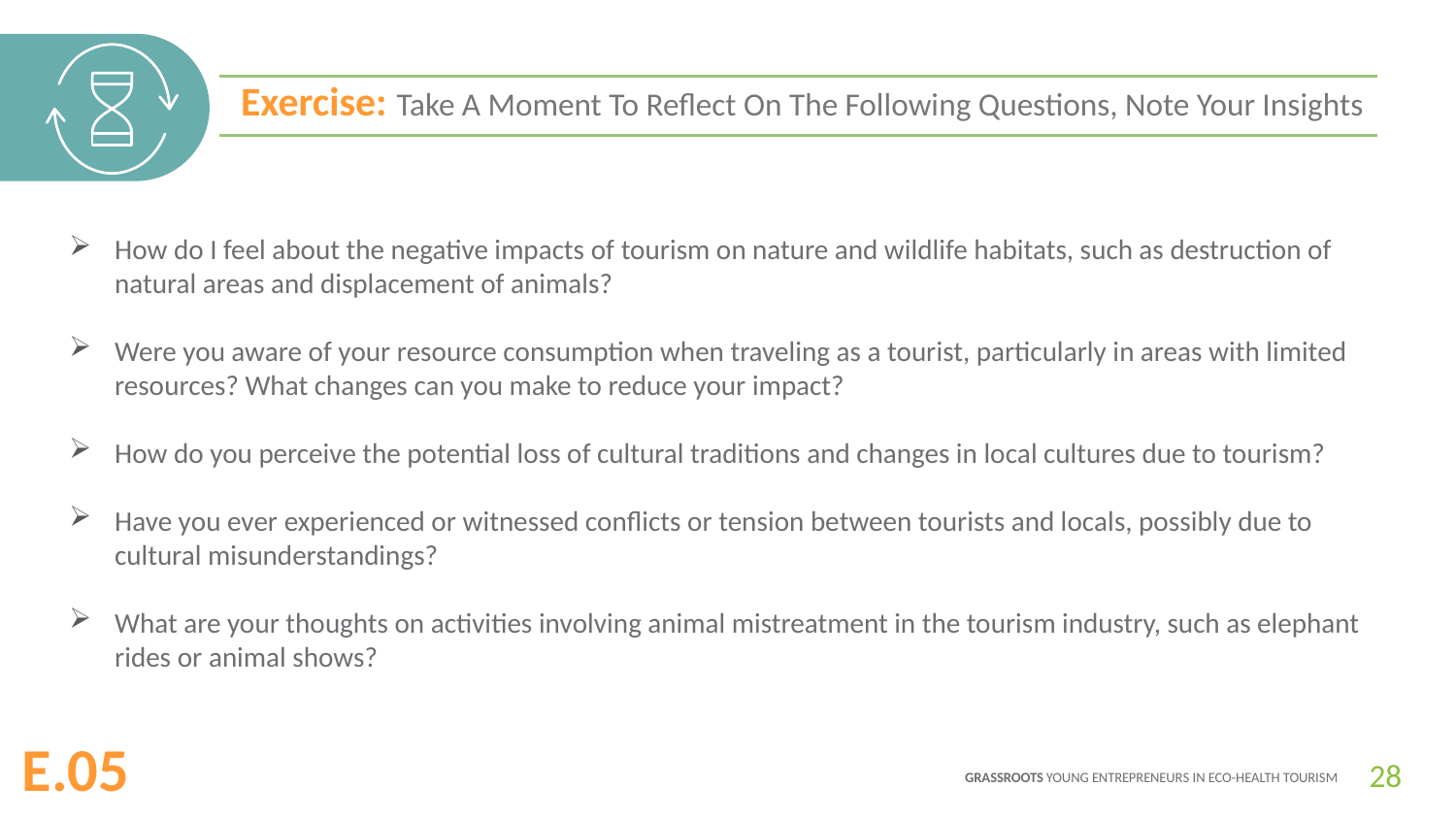

Exercise: Take A Moment To Reflect On The Following Questions, Note Your Insights

How do I feel about the negative impacts of tourism on nature and wildlife habitats, such as destruction of natural areas and displacement of animals?

Were you aware of your resource consumption when traveling as a tourist, particularly in areas with limited resources? What changes can you make to reduce your impact?

How do you perceive the potential loss of cultural traditions and changes in local cultures due to tourism?

Have you ever experienced or witnessed conflicts or tension between tourists and locals, possibly due to cultural misunderstandings?

What are your thoughts on activities involving animal mistreatment in the tourism industry, such as elephant rides or animal shows?

28
E.05